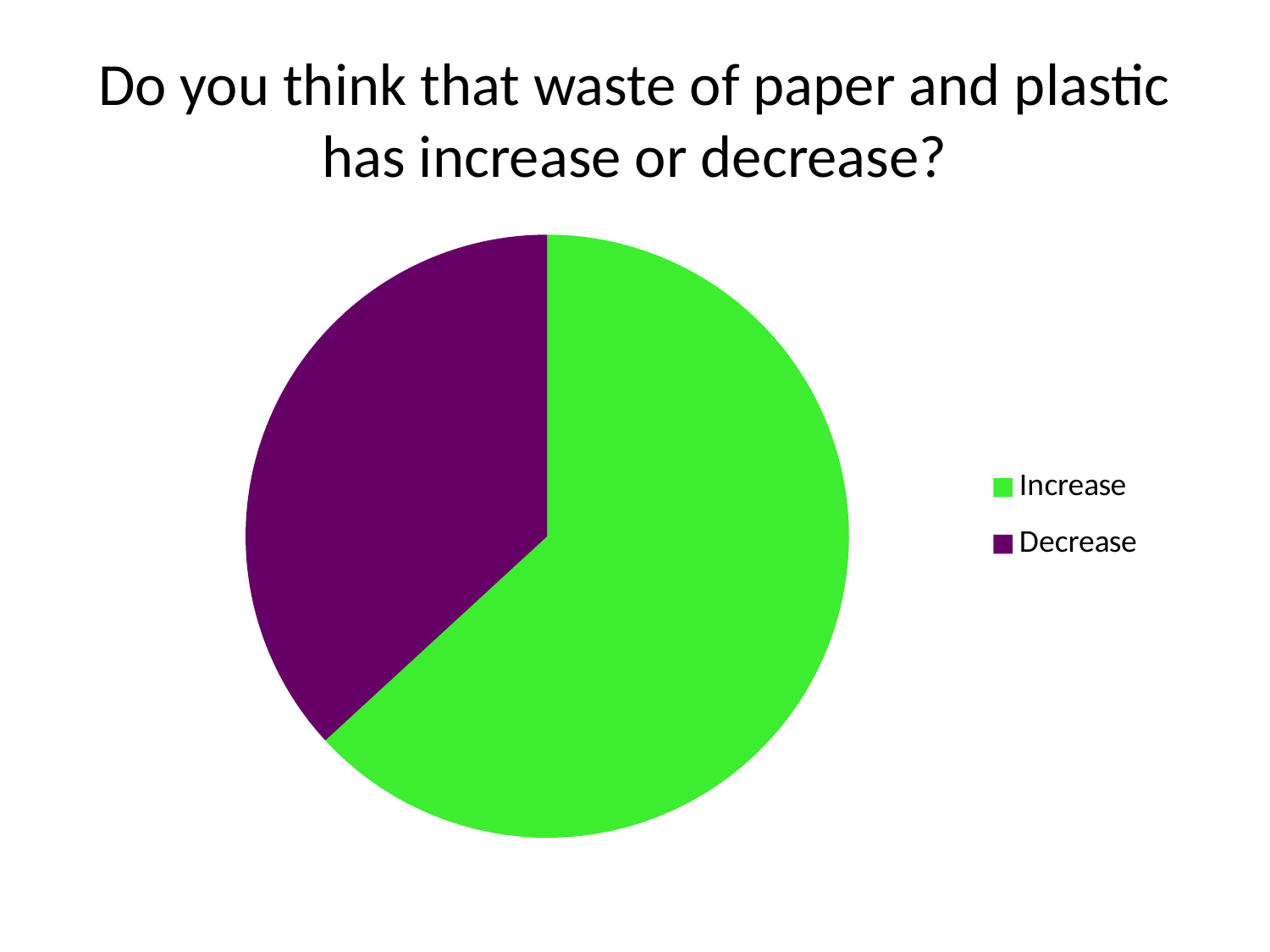

# Do you think that waste of paper and plastic has increase or decrease?

### Chart

| Category | Ventas |
|---|---|
| Increase | 24.0 |
| Decrease | 14.0 |